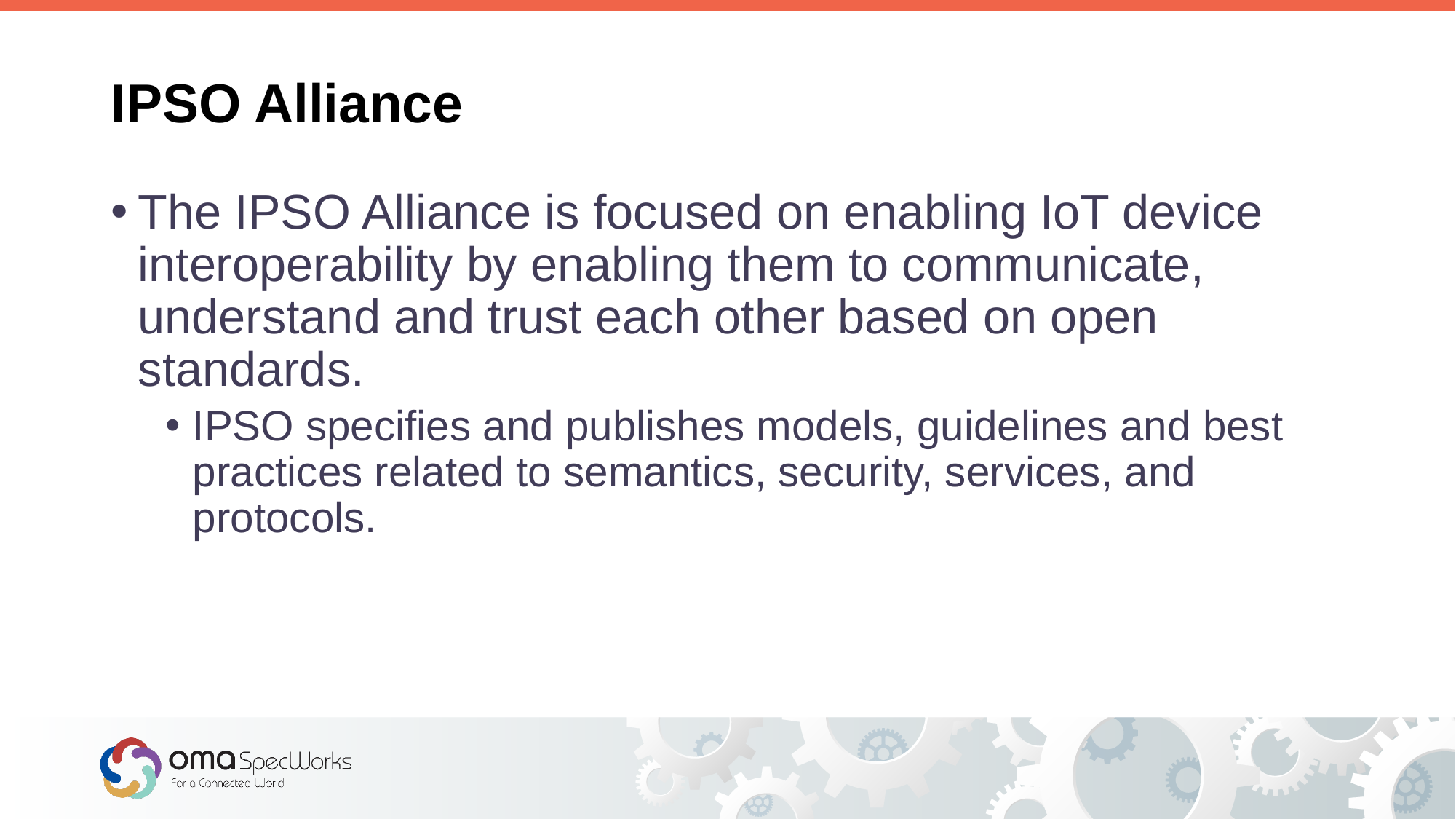

# IPSO Alliance
The IPSO Alliance is focused on enabling IoT device interoperability by enabling them to communicate, understand and trust each other based on open standards.
IPSO specifies and publishes models, guidelines and best practices related to semantics, security, services, and protocols.